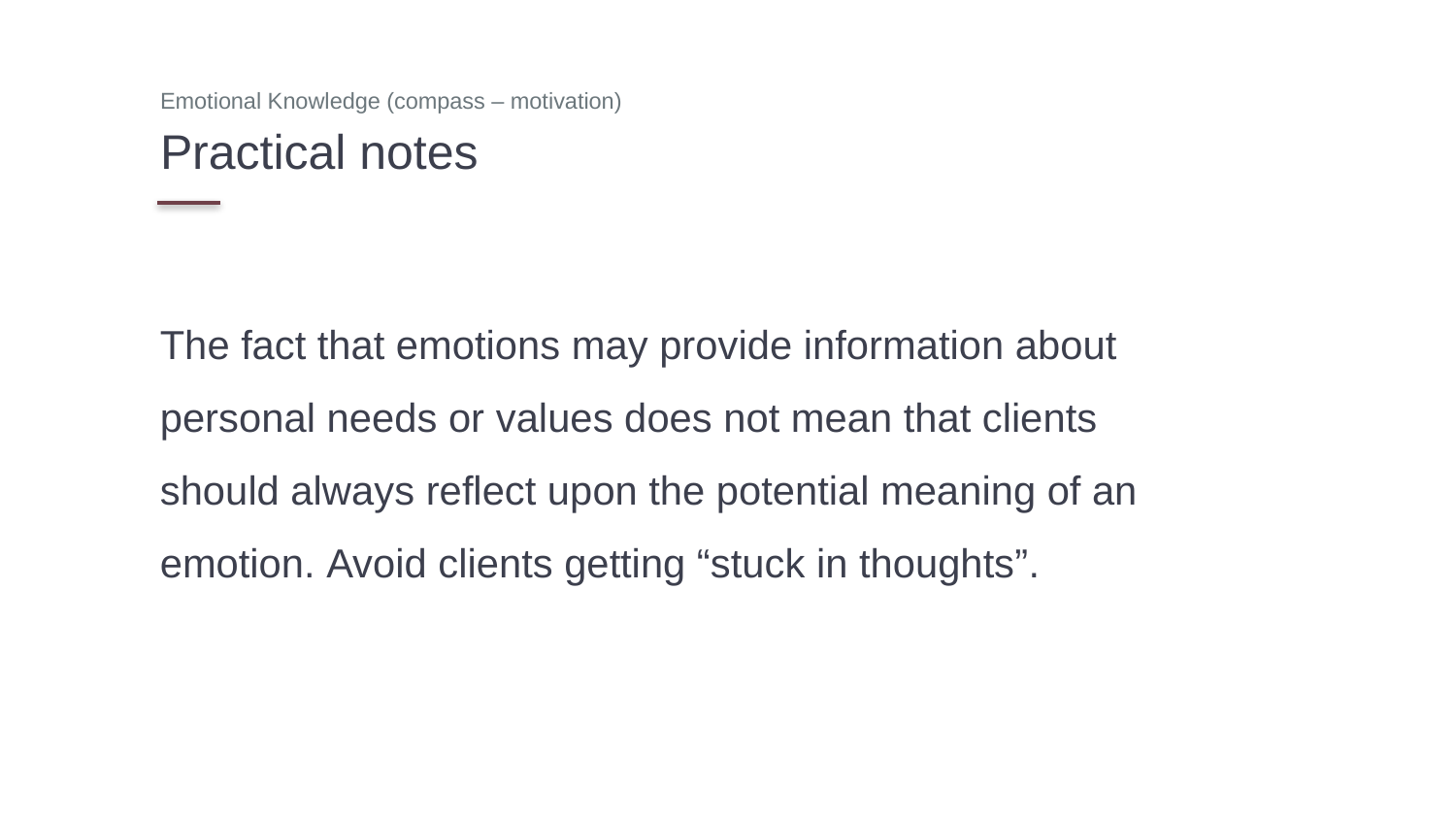

Emotional Knowledge (compass – motivation)
# Practical notes
The fact that emotions may provide information about personal needs or values does not mean that clients should always reflect upon the potential meaning of an emotion. Avoid clients getting “stuck in thoughts”.